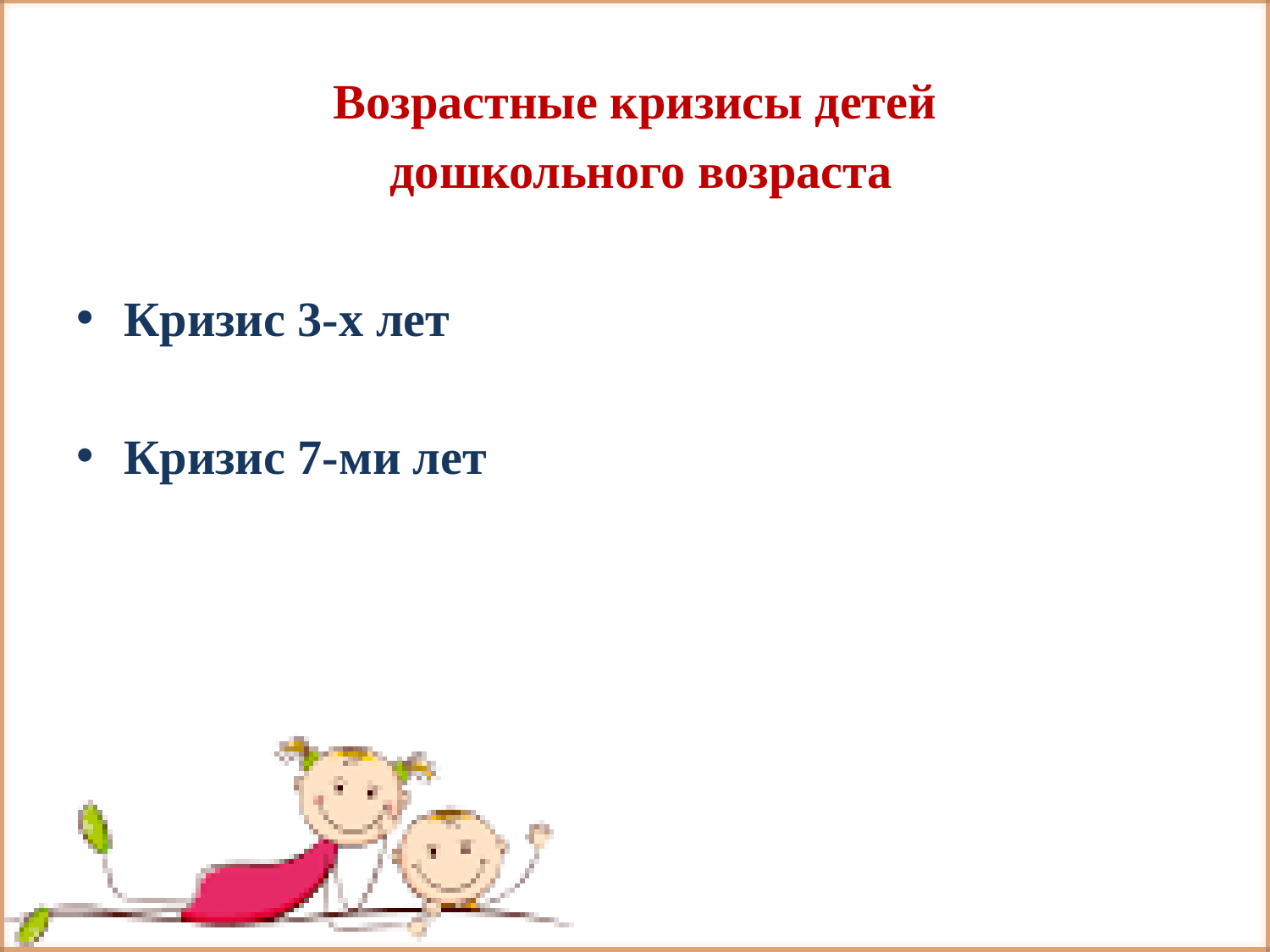

Возрастные кризисы детей
 дошкольного возраста

Кризис 3-х лет

Кризис 7-ми лет